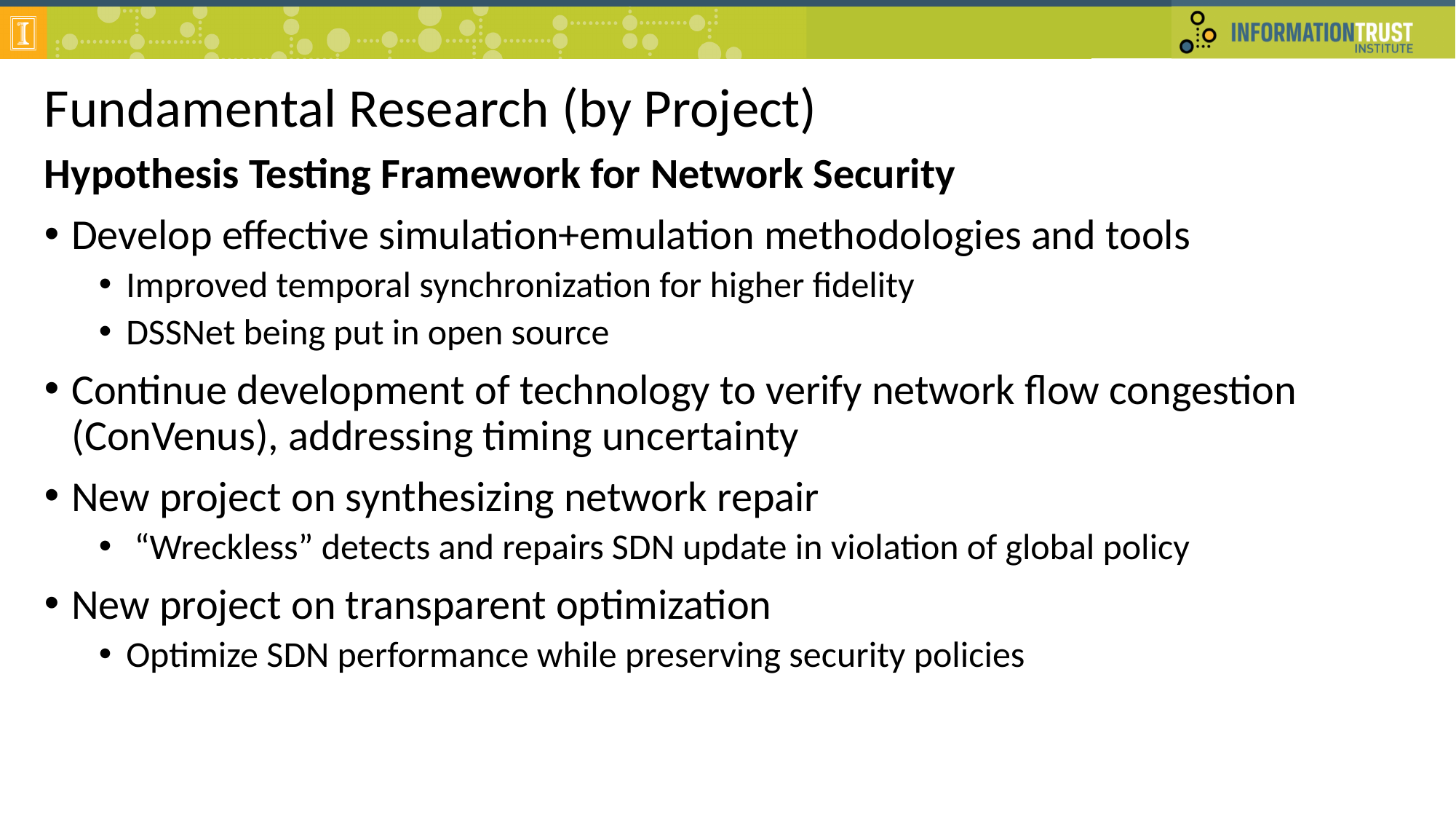

# Fundamental Research (by Project)
Hypothesis Testing Framework for Network Security
Develop effective simulation+emulation methodologies and tools
Improved temporal synchronization for higher fidelity
DSSNet being put in open source
Continue development of technology to verify network flow congestion (ConVenus), addressing timing uncertainty
New project on synthesizing network repair
 “Wreckless” detects and repairs SDN update in violation of global policy
New project on transparent optimization
Optimize SDN performance while preserving security policies